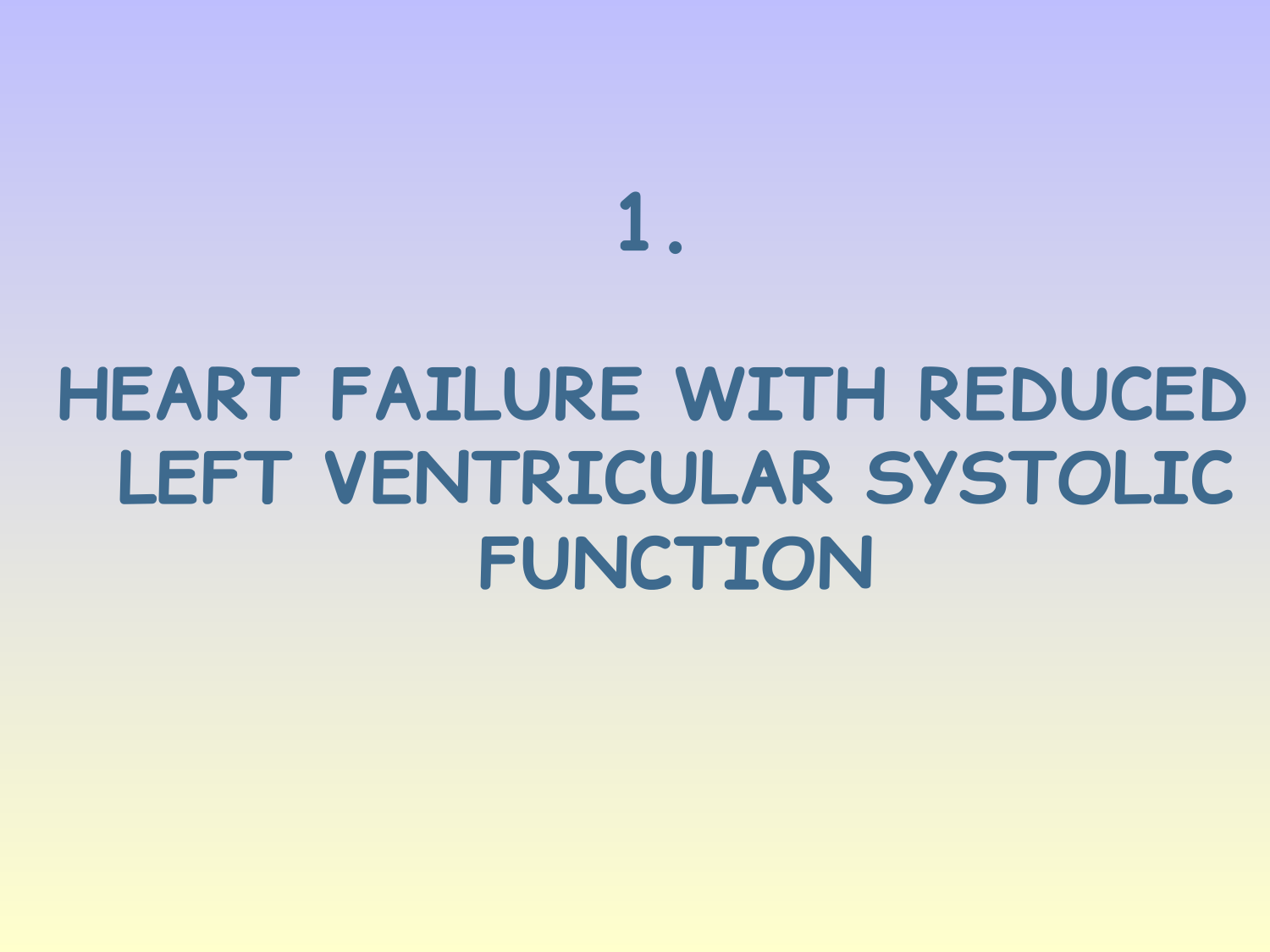

1.

HEART FAILURE WITH REDUCED LEFT VENTRICULAR SYSTOLIC FUNCTION

#